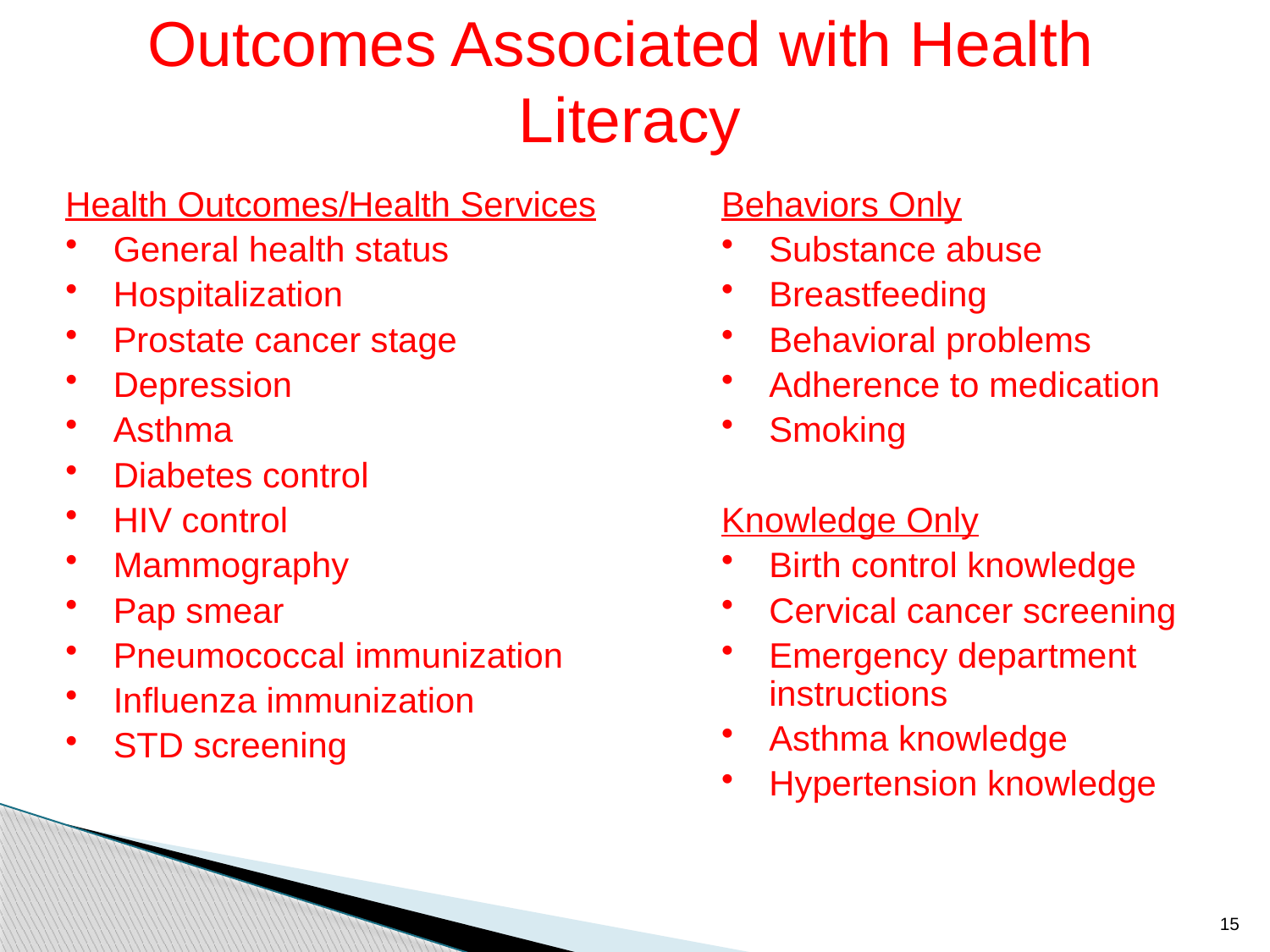

Outcomes Associated with Health  Literacy
Health Outcomes/Health Services
General health status
Hospitalization
Prostate cancer stage
Depression
Asthma
Diabetes control
HIV control
Mammography
Pap smear
Pneumococcal immunization
Influenza immunization
STD screening

Behaviors Only
Substance abuse
Breastfeeding
Behavioral problems
Adherence to medication
Smoking

Knowledge Only
Birth control knowledge
Cervical cancer screening
Emergency department instructions
Asthma knowledge
Hypertension knowledge

DeWalt, et al.  JGIM 2004;19:1228-1239
15